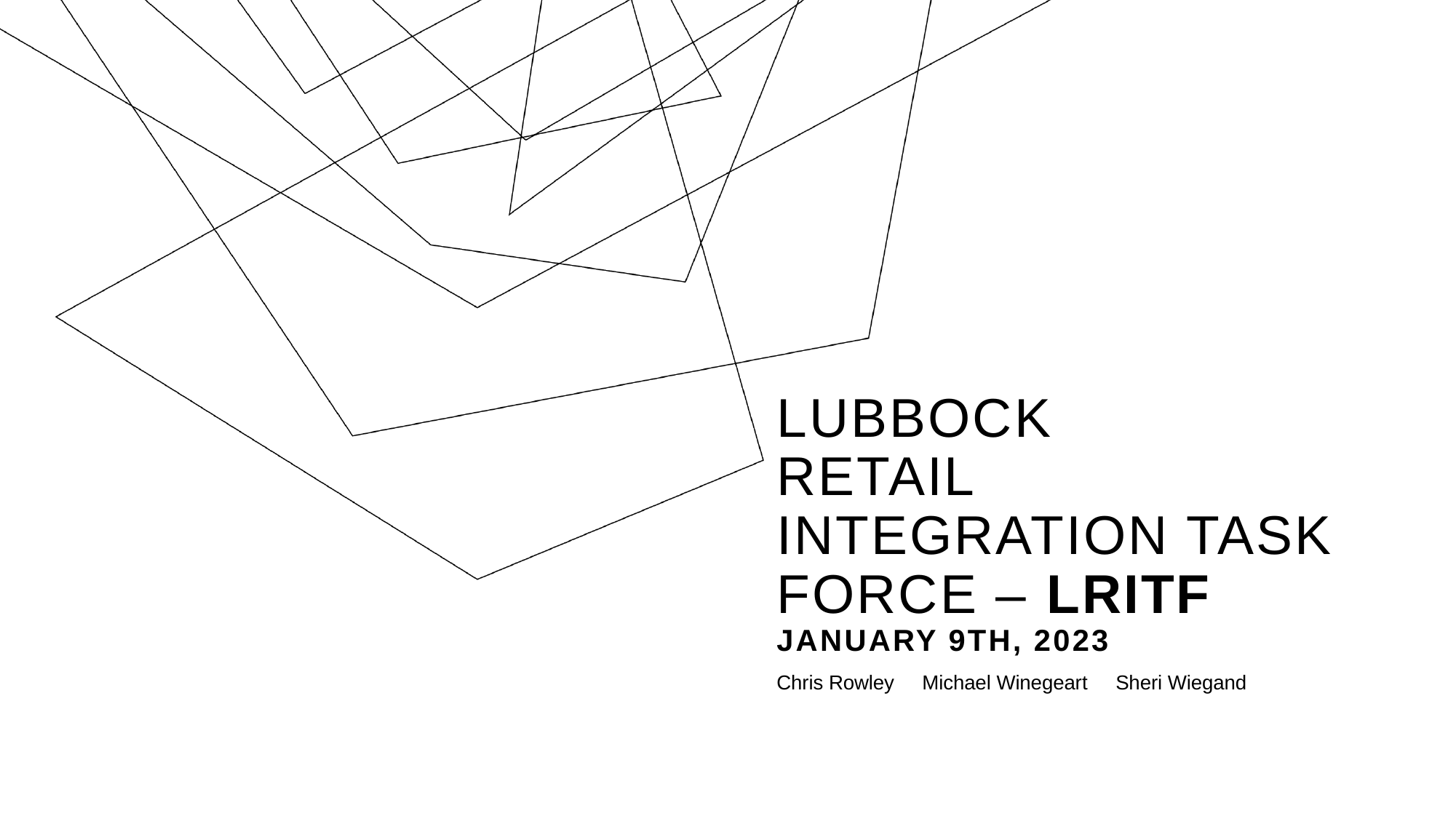

# Lubbock Retail Integration Task Force – LRITF January 9th, 2023
Chris Rowley     Michael Winegeart     Sheri Wiegand